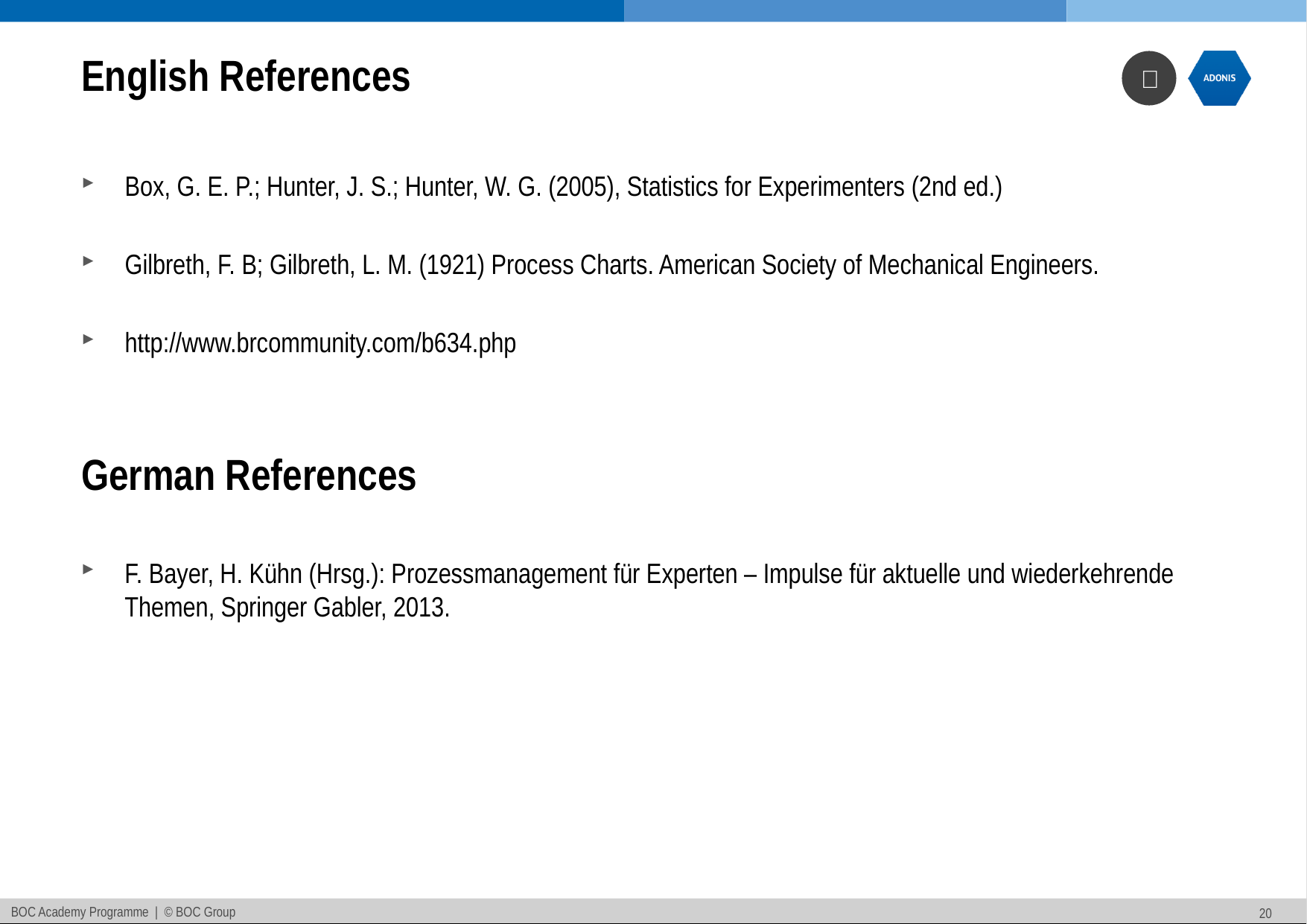

# English References
Box, G. E. P.; Hunter, J. S.; Hunter, W. G. (2005), Statistics for Experimenters (2nd ed.)

Gilbreth, F. B; Gilbreth, L. M. (1921) Process Charts. American Society of Mechanical Engineers.

http://www.brcommunity.com/b634.php
German References
F. Bayer, H. Kühn (Hrsg.): Prozessmanagement für Experten – Impulse für aktuelle und wiederkehrende Themen, Springer Gabler, 2013.